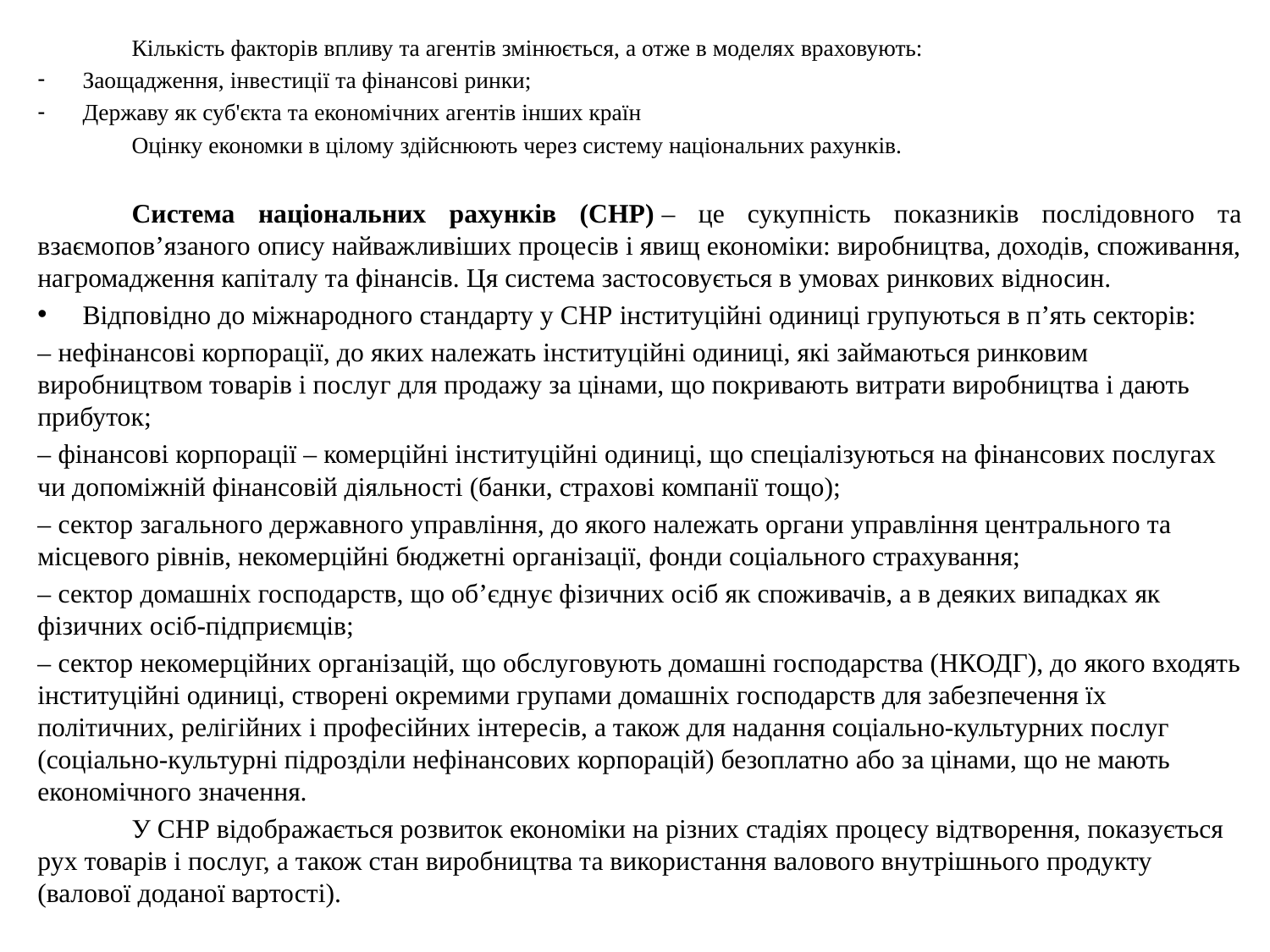

Кількість факторів впливу та агентів змінюється, а отже в моделях враховують:
Заощадження, інвестиції та фінансові ринки;
Державу як суб'єкта та економічних агентів інших країн
Оцінку економки в цілому здійснюють через систему національних рахунків.

Система національних рахунків (СНР) – це сукупність показників послідовного та взаємопов’язаного опису найважливіших процесів і явищ економіки: виробництва, доходів, споживання, нагромадження капіталу та фінансів. Ця система застосовується в умовах ринкових відносин.
Відповідно до міжнародного стандарту у СНР інституційні одиниці групуються в п’ять секторів:
– нефінансові корпорації, до яких належать інституційні одиниці, які займаються ринковим виробництвом товарів і послуг для продажу за цінами, що покривають витрати виробництва і дають прибуток;
– фінансові корпорації – комерційні інституційні одиниці, що спеціалізуються на фінансових послугах чи допоміжній фінансовій діяльності (банки, страхові компанії тощо);
– сектор загального державного управління, до якого належать органи управління центрального та місцевого рівнів, некомерційні бюджетні організації, фонди соціального страхування;
– сектор домашніх господарств, що об’єднує фізичних осіб як споживачів, а в деяких випадках як фізичних осіб-підприємців;
– сектор некомерційних організацій, що обслуговують домашні господарства (НКОДГ), до якого входять інституційні одиниці, створені окремими групами домашніх господарств для забезпечення їх політичних, релігійних і професійних інтересів, а також для надання соціально-культурних послуг (соціально-культурні підрозділи нефінансових корпорацій) безоплатно або за цінами, що не мають економічного значення.
У СНР відображається розвиток економіки на різних стадіях процесу відтворення, показується рух товарів і послуг, а також стан виробництва та використання валового внутрішнього продукту (валової доданої вартості).